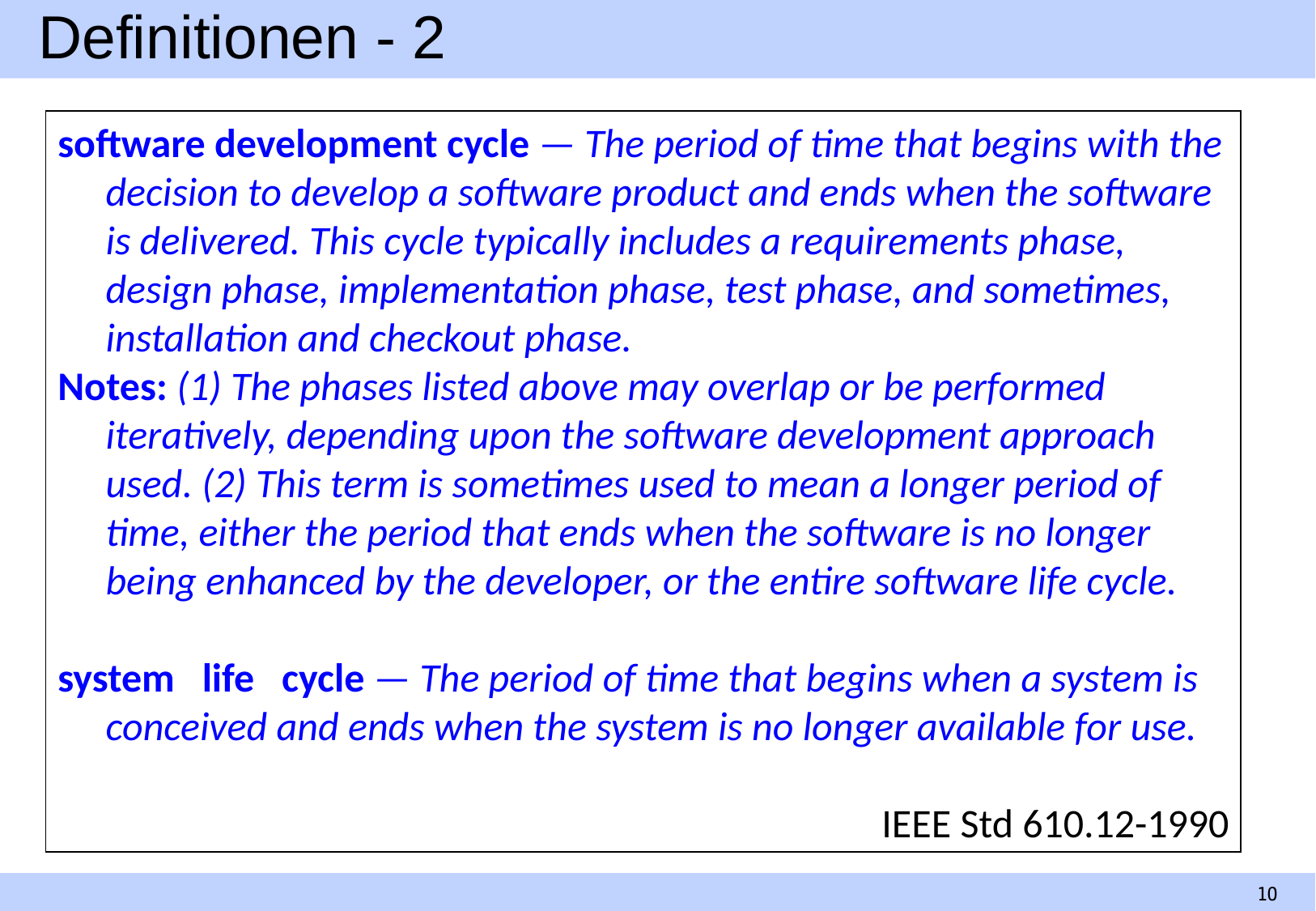

# Definitionen - 2
software development cycle — The period of time that begins with the decision to develop a software product and ends when the software is delivered. This cycle typically includes a requirements phase, design phase, implementation phase, test phase, and sometimes, installation and checkout phase.
Notes: (1) The phases listed above may overlap or be performed iteratively, depending upon the software development approach used. (2) This term is sometimes used to mean a longer period of time, either the period that ends when the software is no longer being enhanced by the developer, or the entire software life cycle.

system   life   cycle — The period of time that begins when a system is conceived and ends when the system is no longer available for use.

IEEE Std 610.12-1990
10